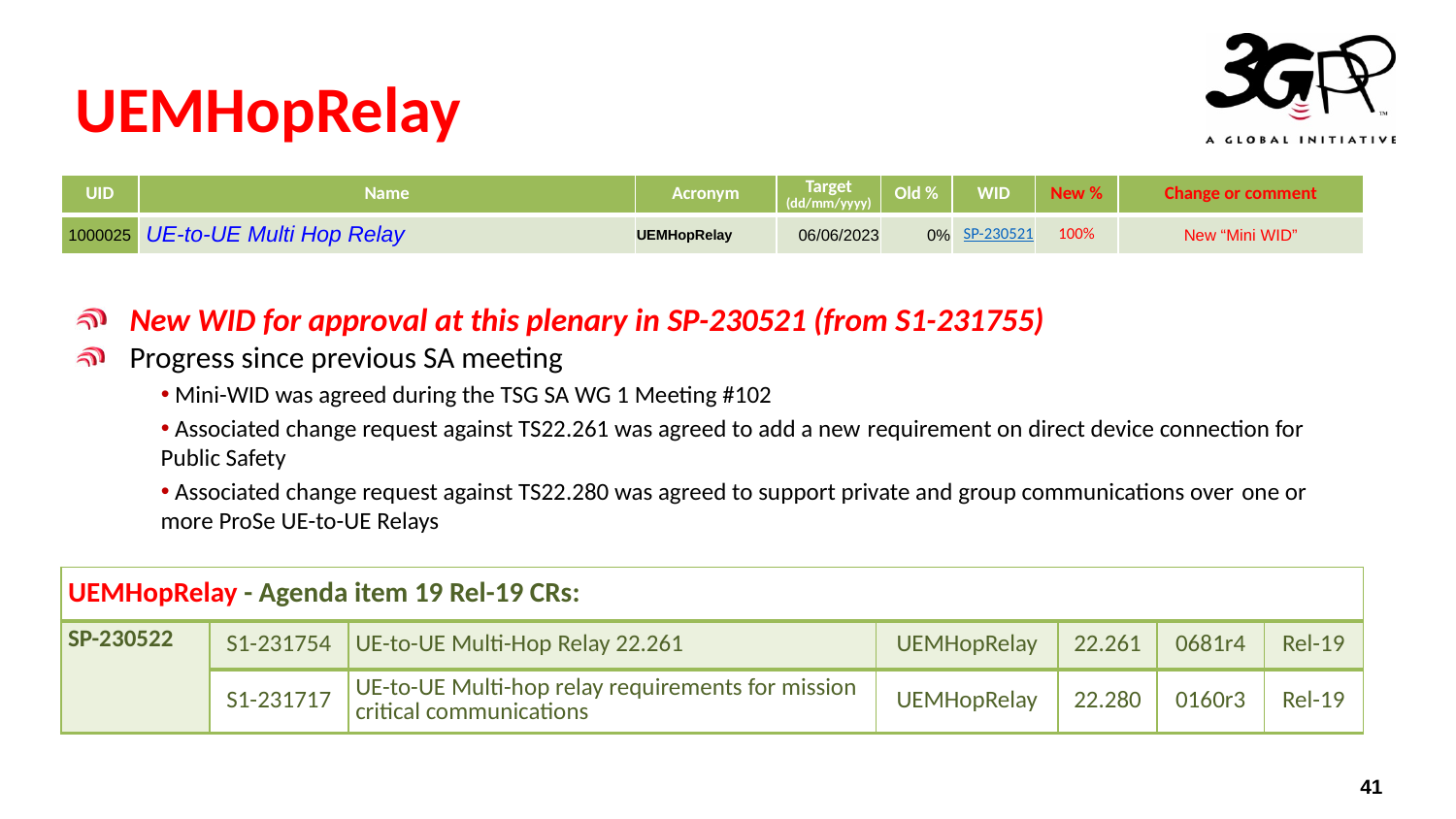

# UEMHopRelay
| UID | Name | Acronym | Target (dd/mm/yyyy) | Old % | WID | New % | Change or comment |
| --- | --- | --- | --- | --- | --- | --- | --- |
| 1000025 | UE-to-UE Multi Hop Relay | UEMHopRelay | 06/06/2023 | 0% | SP-230521 | 100% | New “Mini WID” |
New WID for approval at this plenary in SP-230521 (from S1-231755)
Progress since previous SA meeting
 Mini-WID was agreed during the TSG SA WG 1 Meeting #102
 Associated change request against TS22.261 was agreed to add a new requirement on direct device connection for Public Safety
 Associated change request against TS22.280 was agreed to support private and group communications over one or more ProSe UE-to-UE Relays

| UEMHopRelay - Agenda item 19 Rel-19 CRs: |  |  |  |  |  |  |
| --- | --- | --- | --- | --- | --- | --- |
| SP-230522 | S1-231754 | UE-to-UE Multi-Hop Relay 22.261 | UEMHopRelay | 22.261 | 0681r4 | Rel-19 |
|  | S1-231717 | UE-to-UE Multi-hop relay requirements for mission critical communications | UEMHopRelay | 22.280 | 0160r3 | Rel-19 |